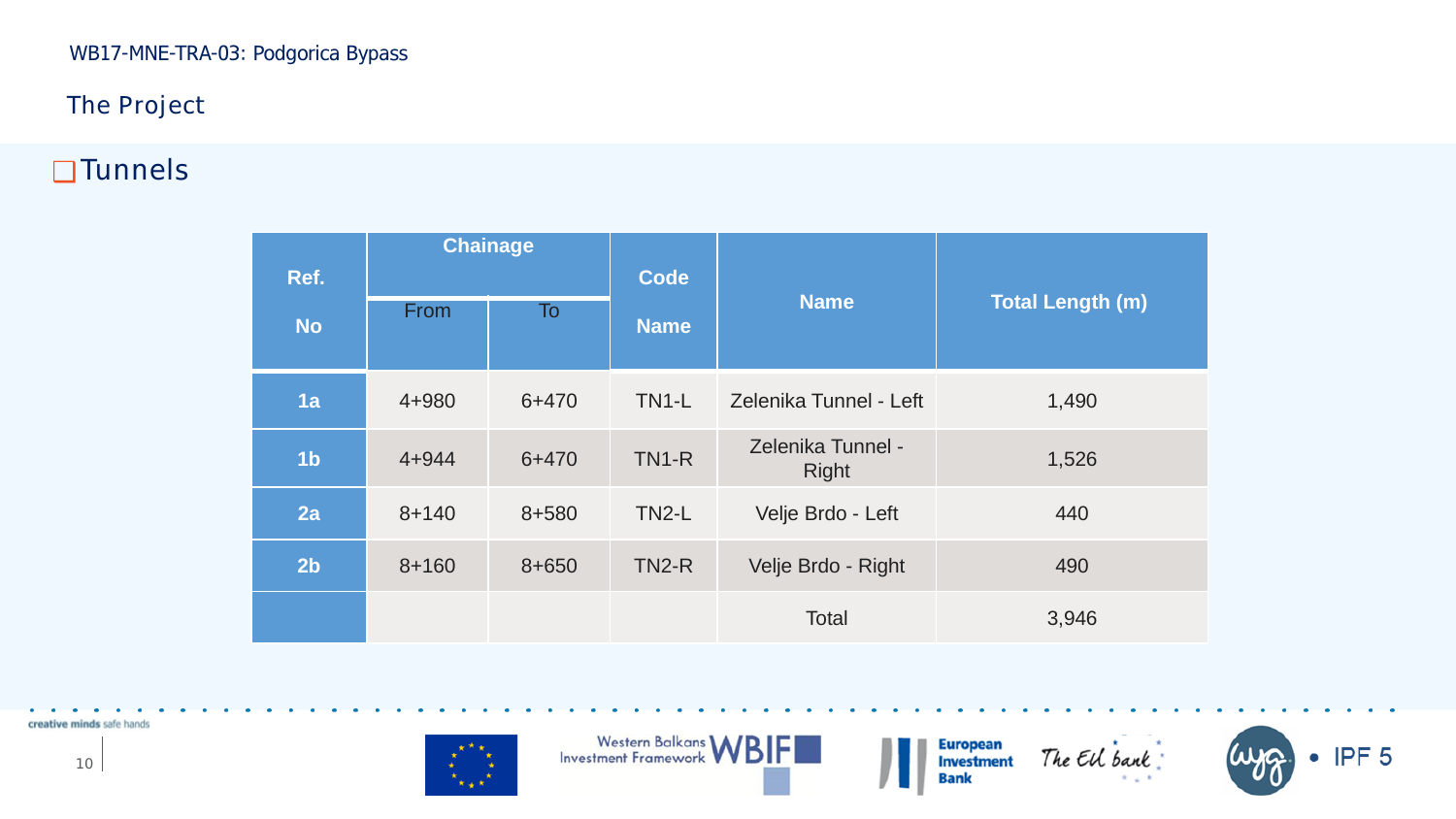

WB17-MNE-TRA-03: Podgorica Bypass
# The Project
Tunnels

| Ref. No | Chainage |  | Code Name | Name | Total Length (m) |
| --- | --- | --- | --- | --- | --- |
|  | From | To |  |  |  |
| 1a | 4+980 | 6+470 | TN1-L | Zelenika Tunnel - Left | 1,490 |
| 1b | 4+944 | 6+470 | TN1-R | Zelenika Tunnel - Right | 1,526 |
| 2a | 8+140 | 8+580 | TN2-L | Velje Brdo - Left | 440 |
| 2b | 8+160 | 8+650 | TN2-R | Velje Brdo - Right | 490 |
|  |  |  |  | Total | 3,946 |
10